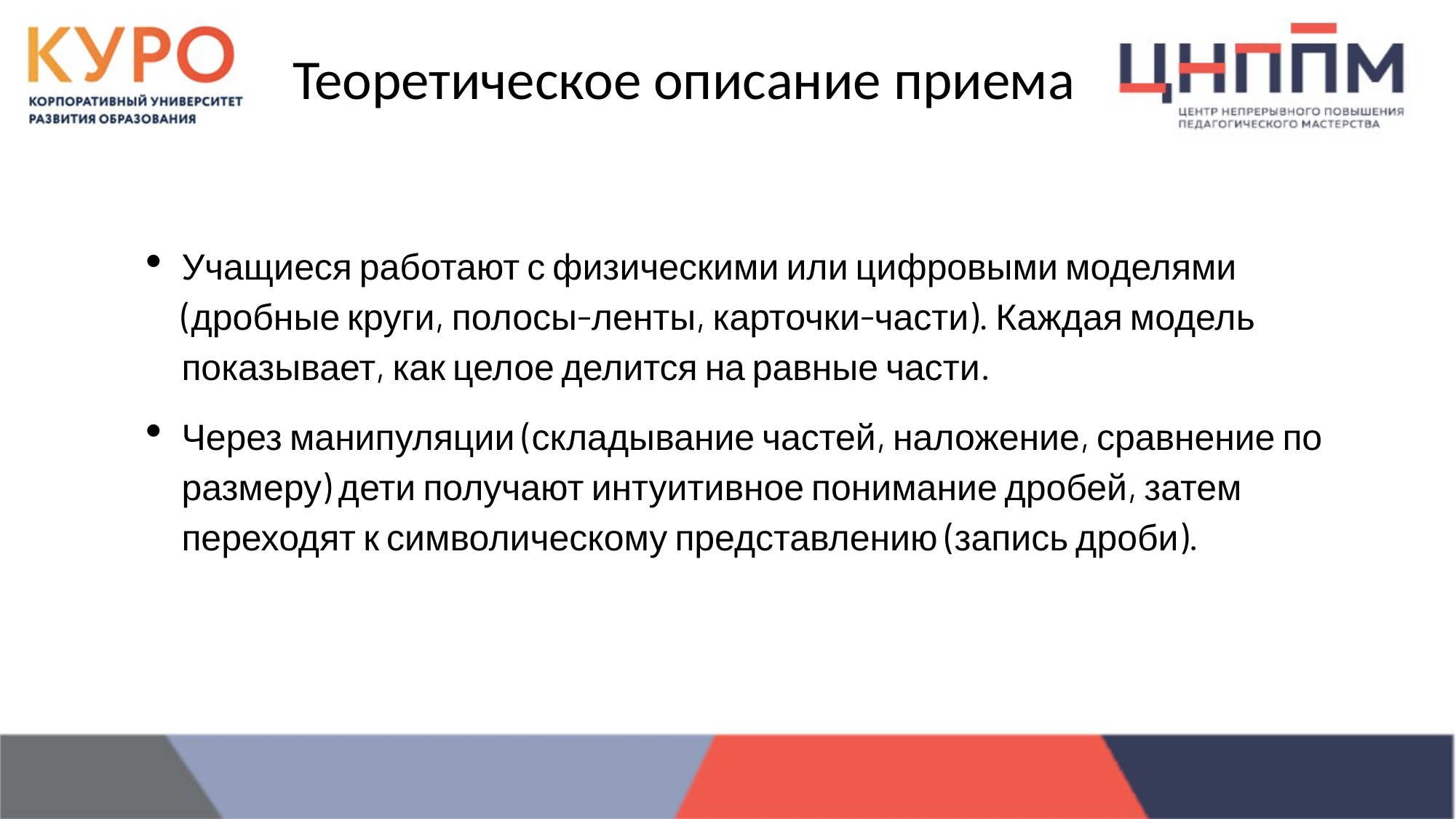

# Теоретическое описание приема

Учащиеся работают с физическими или цифровыми моделями (дробные круги, полосы‑ленты, карточки‑части). Каждая модель показывает, как целое делится на равные части.
Через манипуляции (складывание частей, наложение, сравнение по размеру) дети получают интуитивное понимание дробей, затем переходят к символическому представлению (запись дроби).